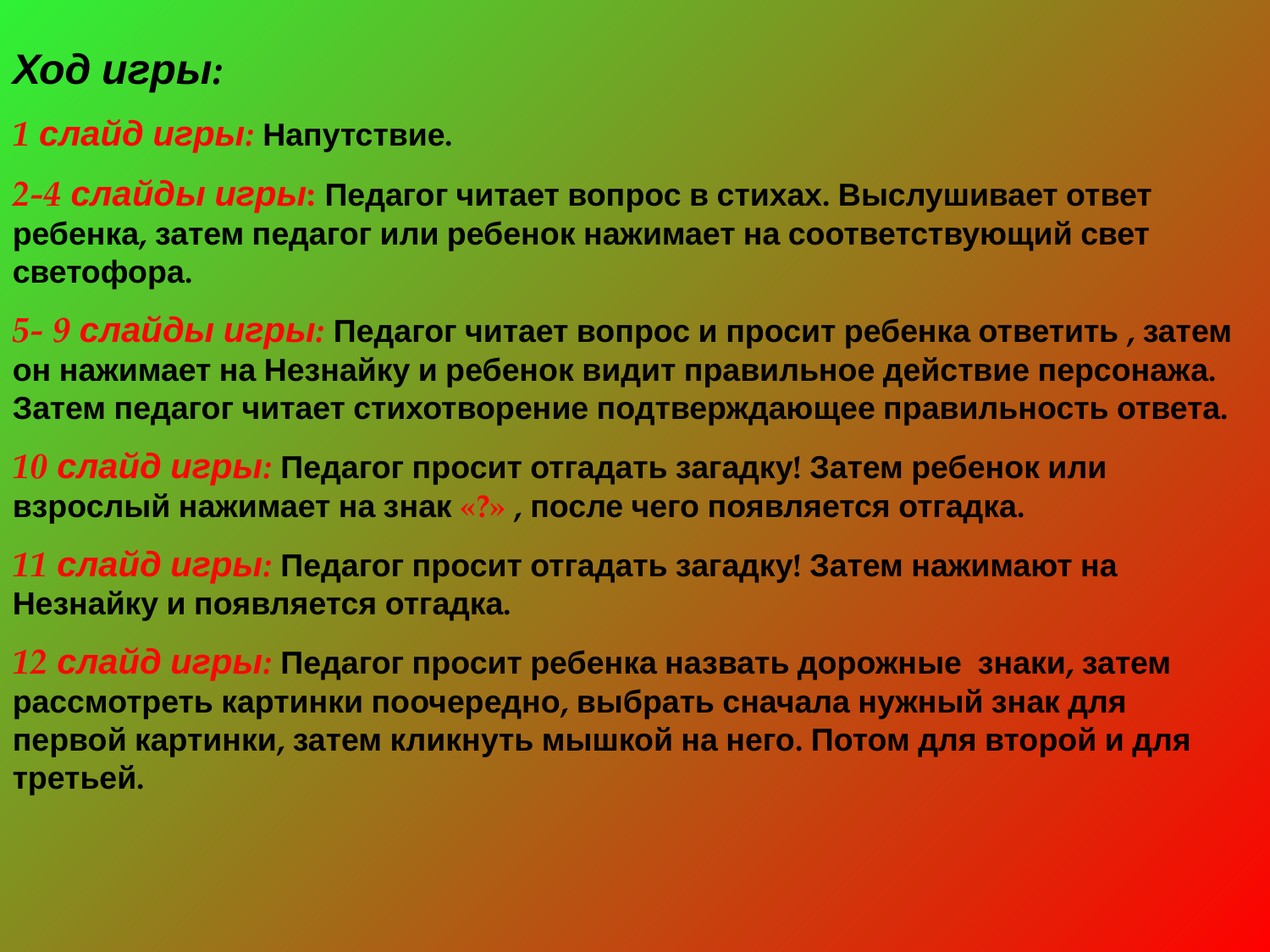

Ход игры:
1 слайд игры: Напутствие.
2-4 слайды игры: Педагог читает вопрос в стихах. Выслушивает ответ ребенка, затем педагог или ребенок нажимает на соответствующий свет светофора.
5- 9 слайды игры: Педагог читает вопрос и просит ребенка ответить , затем он нажимает на Незнайку и ребенок видит правильное действие персонажа. Затем педагог читает стихотворение подтверждающее правильность ответа.
10 слайд игры: Педагог просит отгадать загадку! Затем ребенок или взрослый нажимает на знак «?» , после чего появляется отгадка.
11 слайд игры: Педагог просит отгадать загадку! Затем нажимают на Незнайку и появляется отгадка.
12 слайд игры: Педагог просит ребенка назвать дорожные  знаки, затем рассмотреть картинки поочередно, выбрать сначала нужный знак для первой картинки, затем кликнуть мышкой на него. Потом для второй и для третьей.